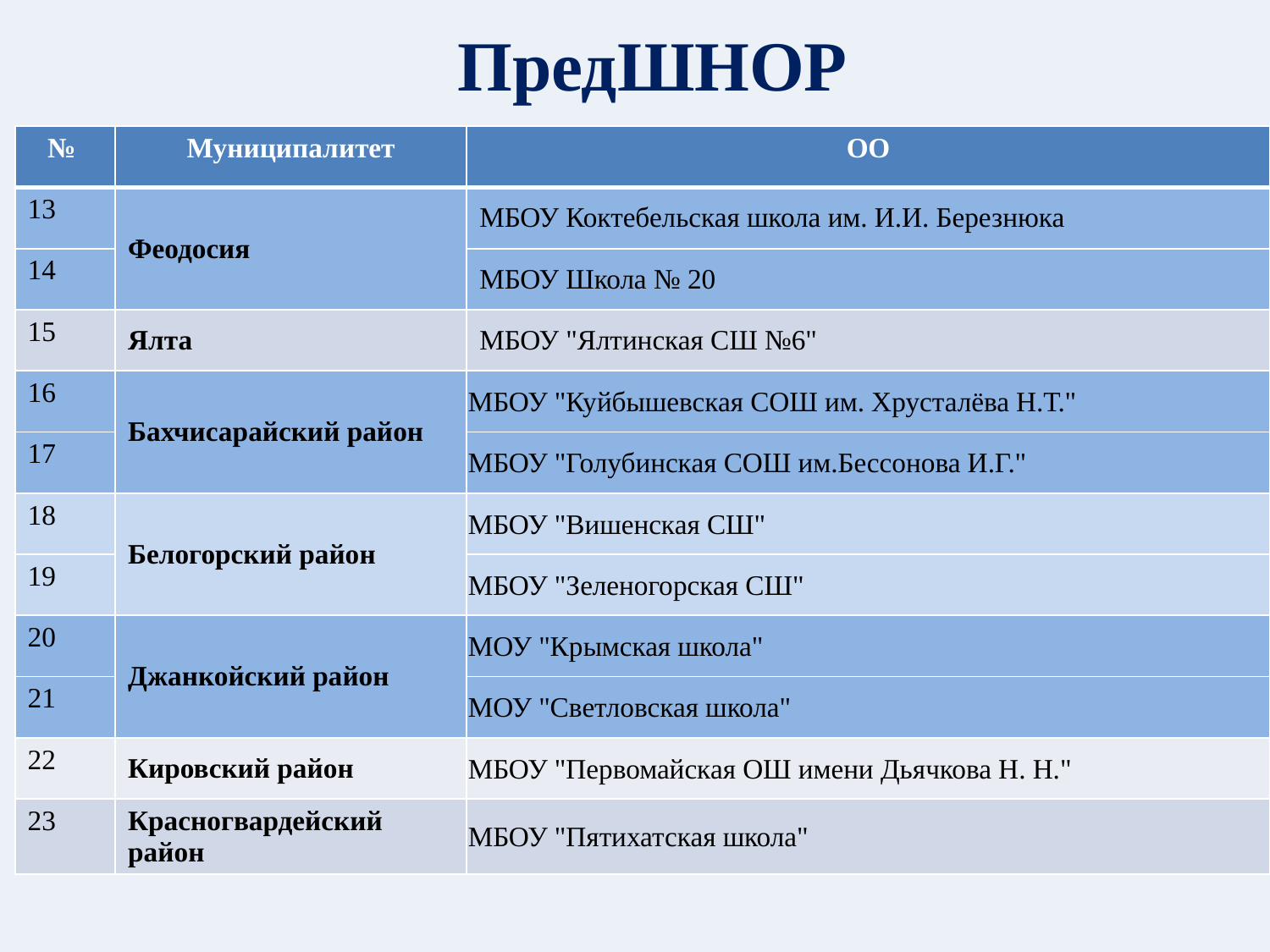

# ПредШНОР
| № | Муниципалитет | ОО |
| --- | --- | --- |
| 13 | Феодосия | МБОУ Коктебельская школа им. И.И. Березнюка |
| 14 |  | МБОУ Школа № 20 |
| 15 | Ялта | МБОУ "Ялтинская СШ №6" |
| 16 | Бахчисарайский район | МБОУ "Куйбышевская СОШ им. Хрусталёва Н.Т." |
| 17 |  | МБОУ "Голубинская СОШ им.Бессонова И.Г." |
| 18 | Белогорский район | МБОУ "Вишенская СШ" |
| 19 |  | МБОУ "Зеленогорская СШ" |
| 20 | Джанкойский район | МОУ "Крымская школа" |
| 21 |  | МОУ "Светловская школа" |
| 22 | Кировский район | МБОУ "Первомайская ОШ имени Дьячкова Н. Н." |
| 23 | Красногвардейский район | МБОУ "Пятихатская школа" |